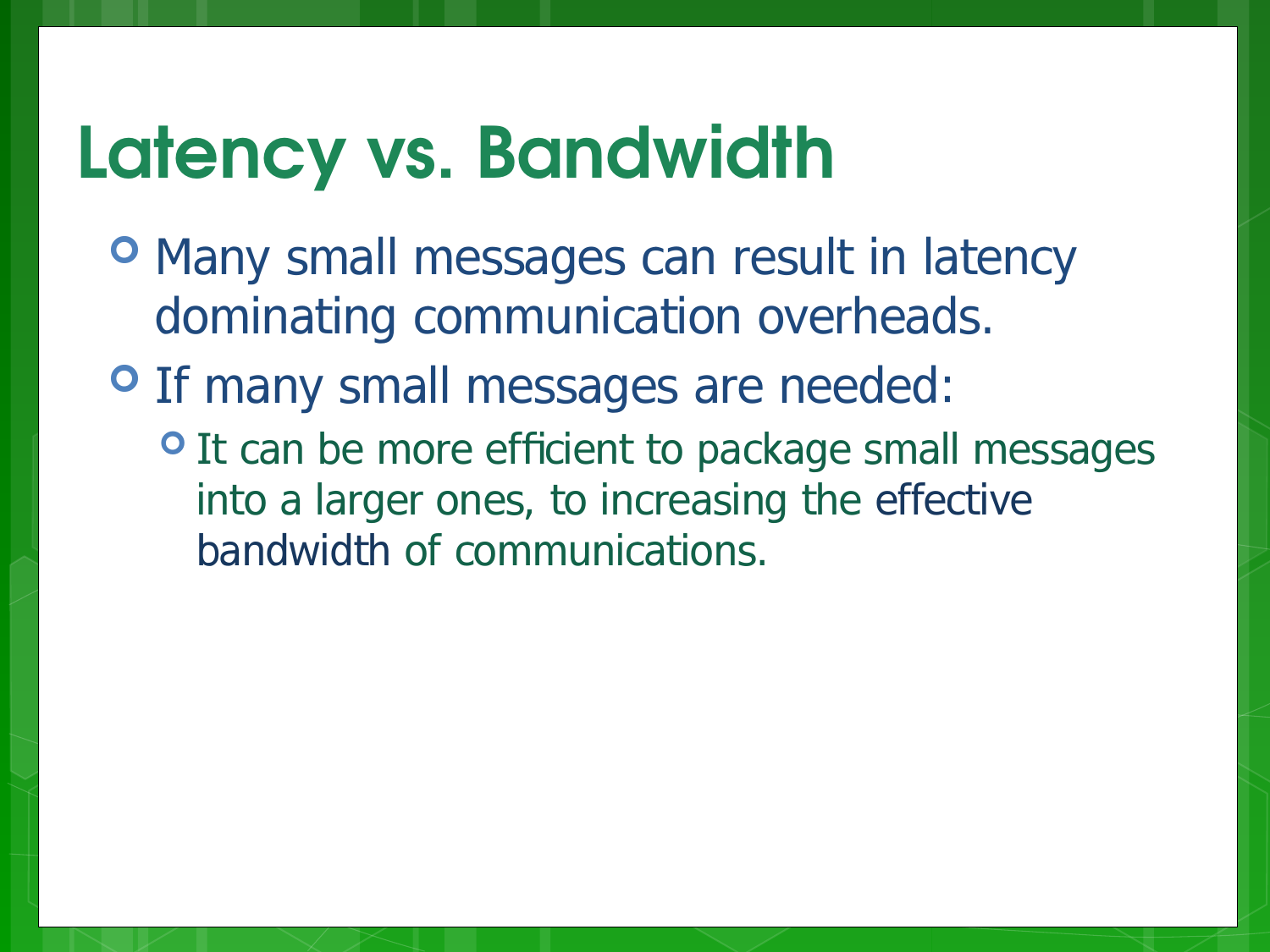

# Latency vs. Bandwidth
Many small messages can result in latency dominating communication overheads.
If many small messages are needed:
It can be more efficient to package small messages into a larger ones, to increasing the effective bandwidth of communications.